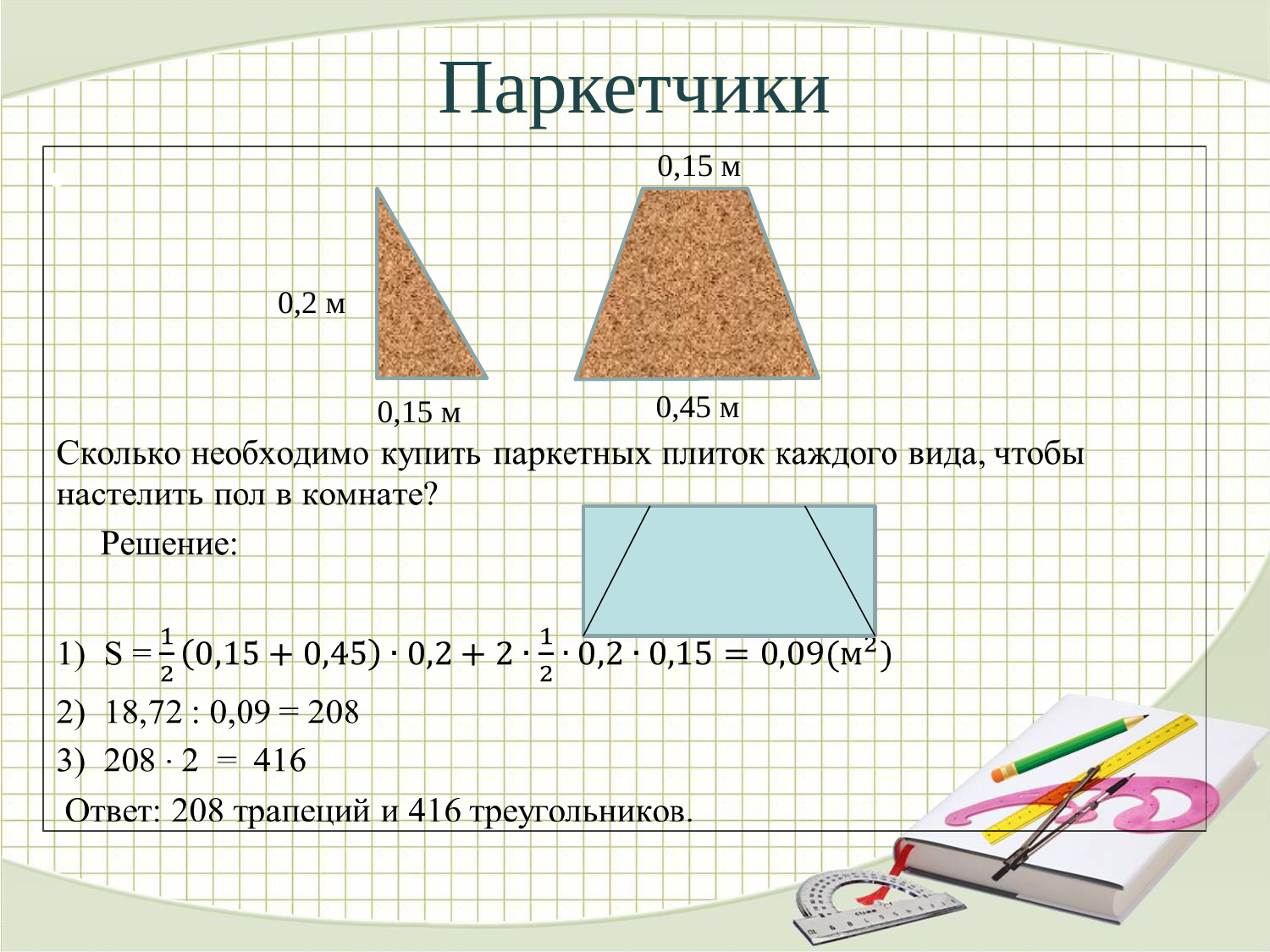

# Паркетчики
0,15 м

0,2 м
0,45 м
0,15 м